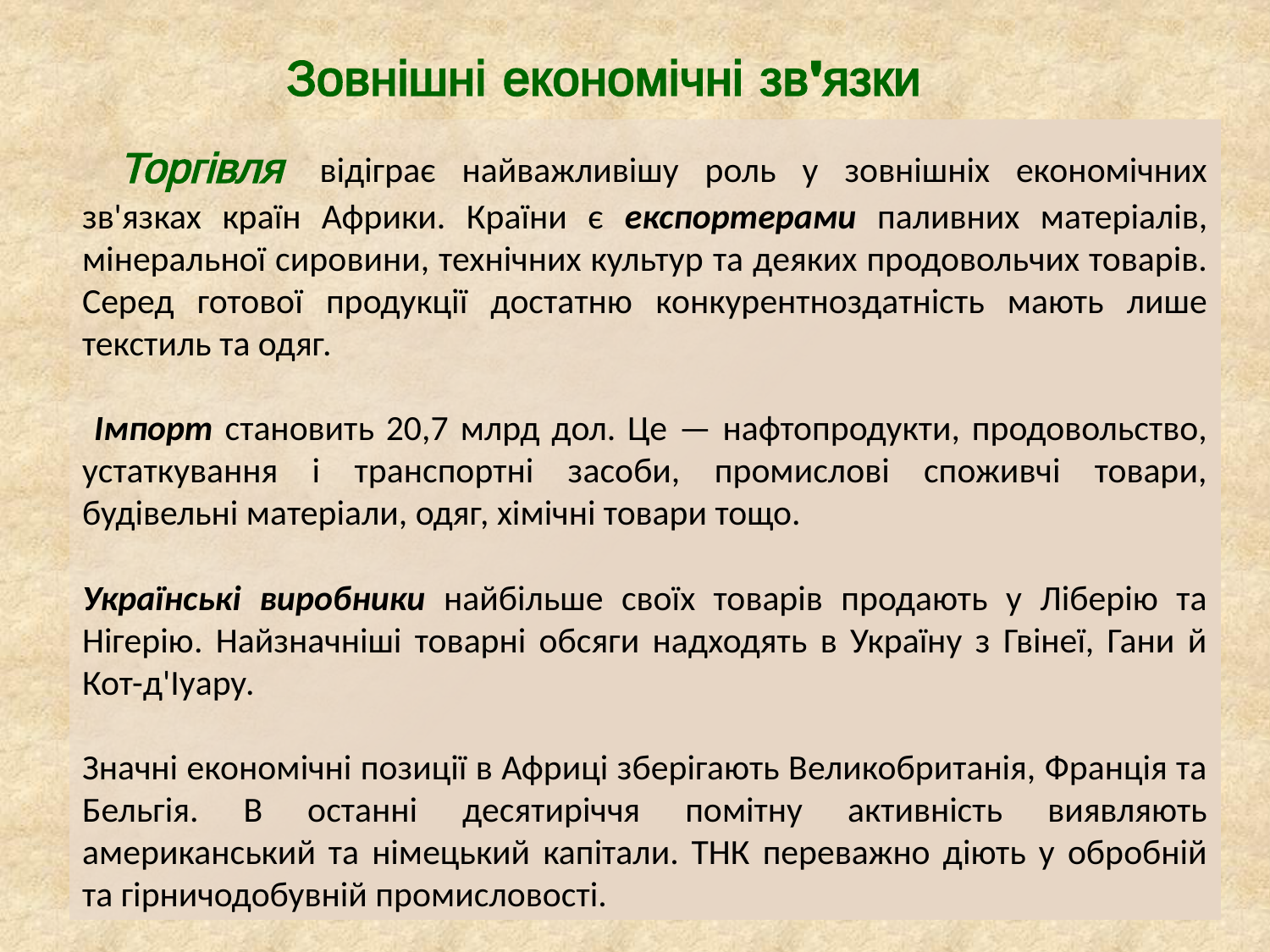

Зовнішні економічні зв'язки
 Торгівля відіграє найважливішу роль у зовнішніх економічних зв'язках країн Африки. Країни є експортерами паливних матеріалів, мінеральної сировини, технічних культур та деяких продовольчих товарів. Серед готової продукції достатню конкурентноздатність мають лише текстиль та одяг.

 Імпорт становить 20,7 млрд дол. Це — нафтопродукти, продовольство, устаткування і транспортні засоби, промислові споживчі товари, будівельні матеріали, одяг, хімічні товари тощо.

Українські виробники найбільше своїх товарів продають у Ліберію та Нігерію. Найзначніші товарні обсяги надходять в Україну з Гвінеї, Гани й Кот-д'Іуару.

Значні економічні позиції в Африці зберігають Великобританія, Франція та Бельгія. В останні десятиріччя помітну активність виявляють американський та німецький капітали. ТНК переважно діють у обробній та гірничодобувній промисловості.